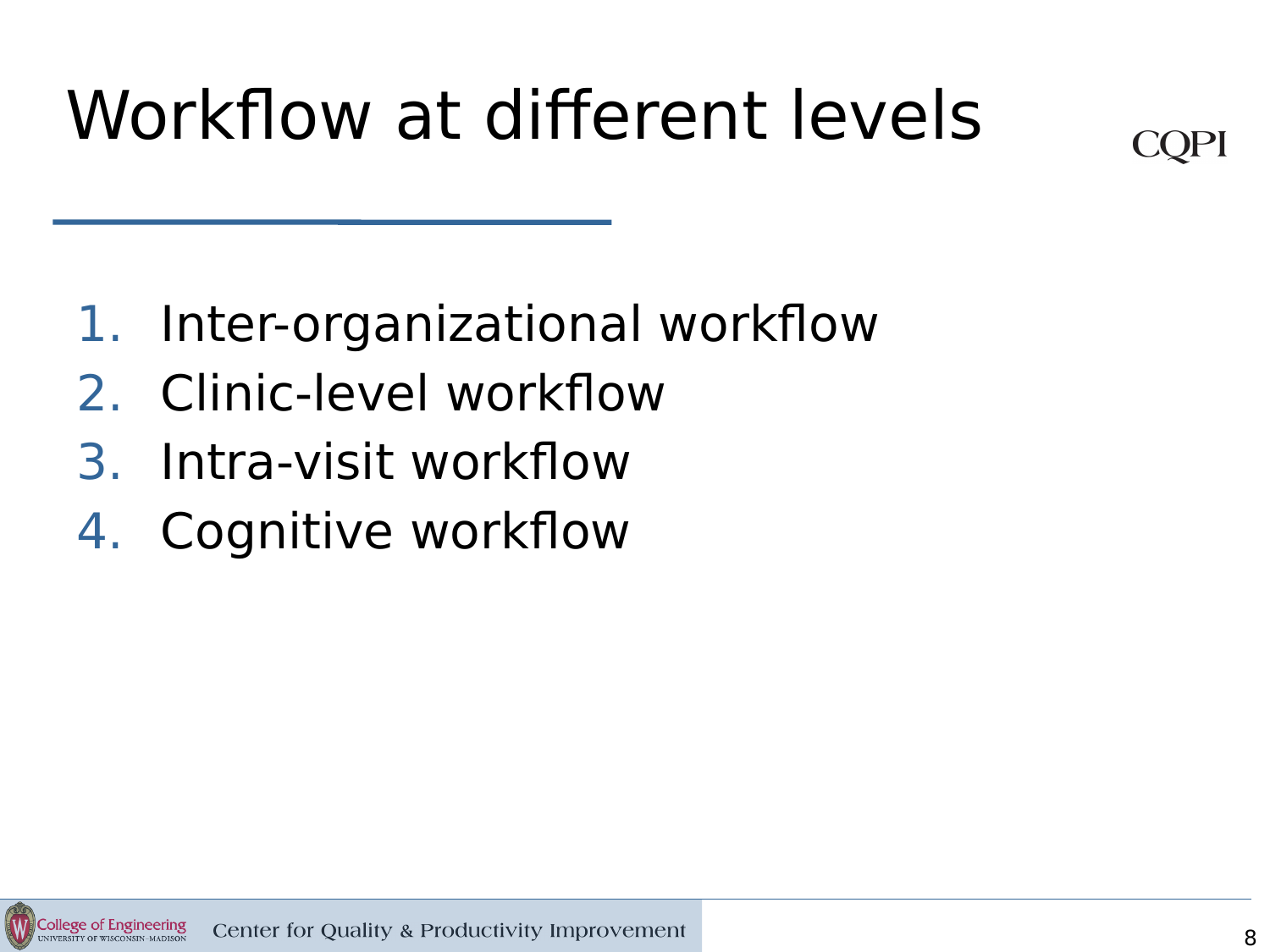

Workflow at different levels
Inter-organizational workflow
Clinic-level workflow
Intra-visit workflow
Cognitive workflow